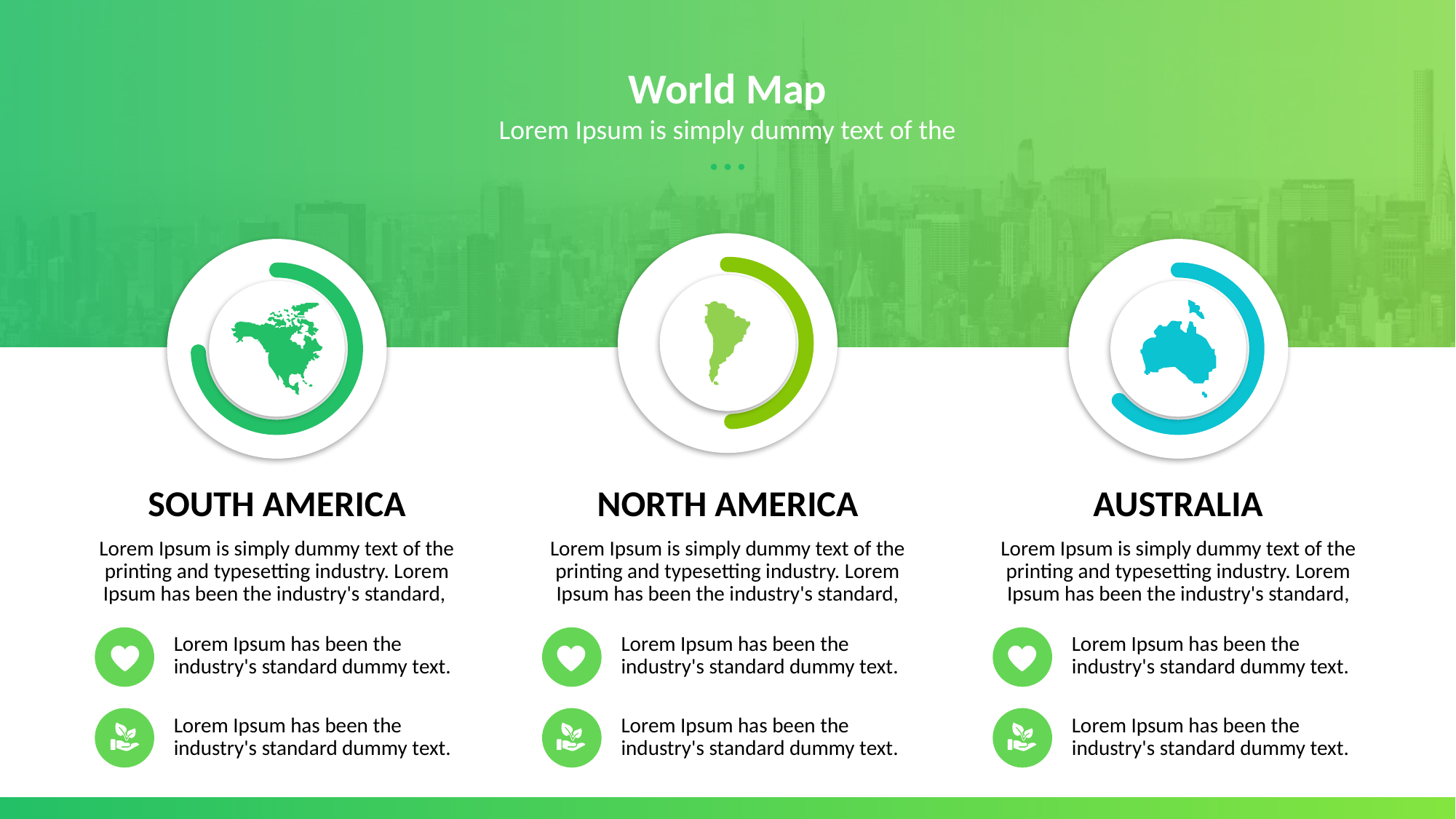

World Map
Lorem Ipsum is simply dummy text of the

SOUTH AMERICA
NORTH AMERICA
AUSTRALIA
Lorem Ipsum is simply dummy text of the printing and typesetting industry. Lorem Ipsum has been the industry's standard,
Lorem Ipsum is simply dummy text of the printing and typesetting industry. Lorem Ipsum has been the industry's standard,
Lorem Ipsum is simply dummy text of the printing and typesetting industry. Lorem Ipsum has been the industry's standard,

Lorem Ipsum has been the industry's standard dummy text.
Lorem Ipsum has been the industry's standard dummy text.
Lorem Ipsum has been the industry's standard dummy text.

Lorem Ipsum has been the industry's standard dummy text.
Lorem Ipsum has been the industry's standard dummy text.
Lorem Ipsum has been the industry's standard dummy text.